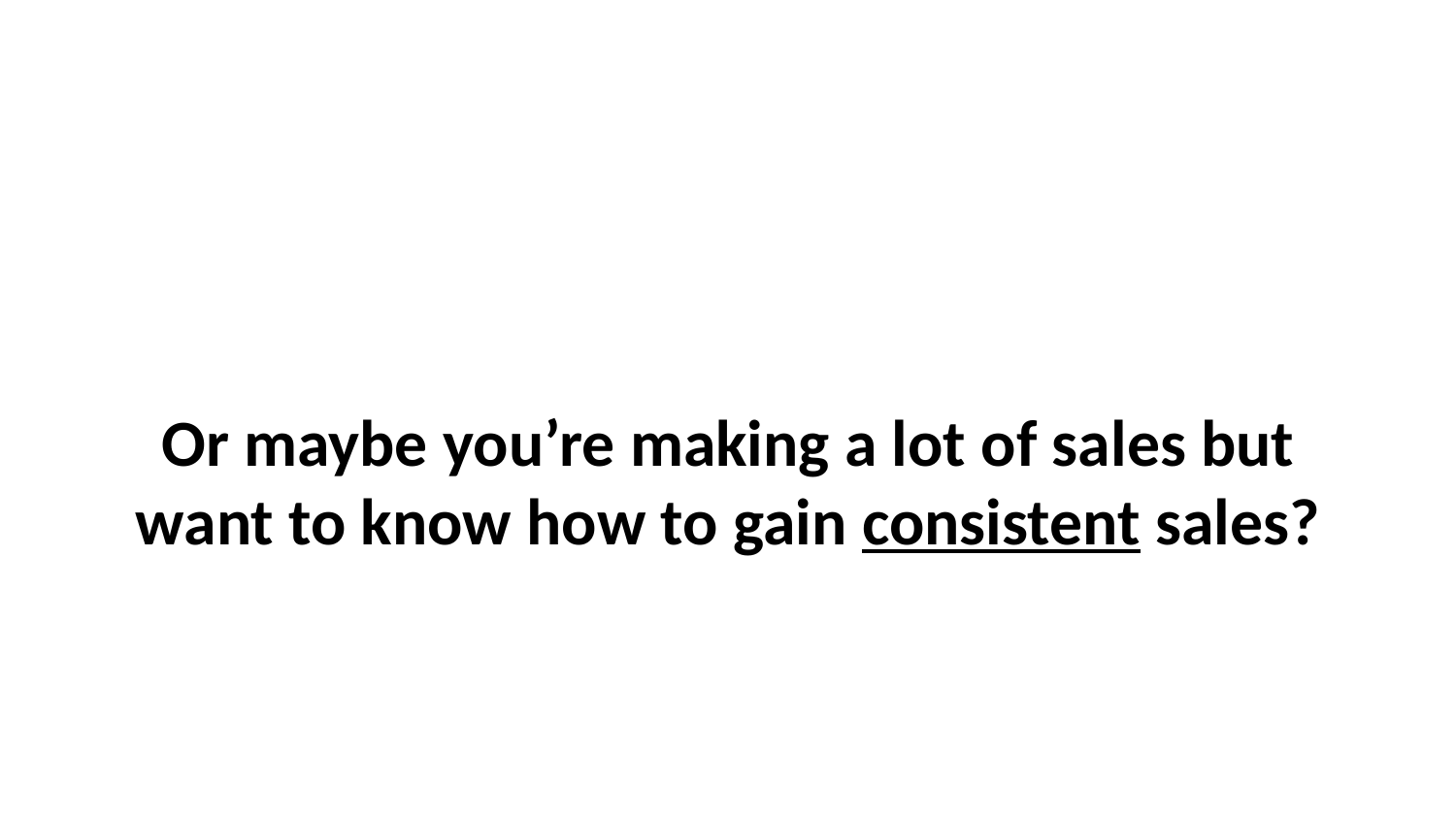

# Or maybe you’re making a lot of sales but want to know how to gain consistent sales?